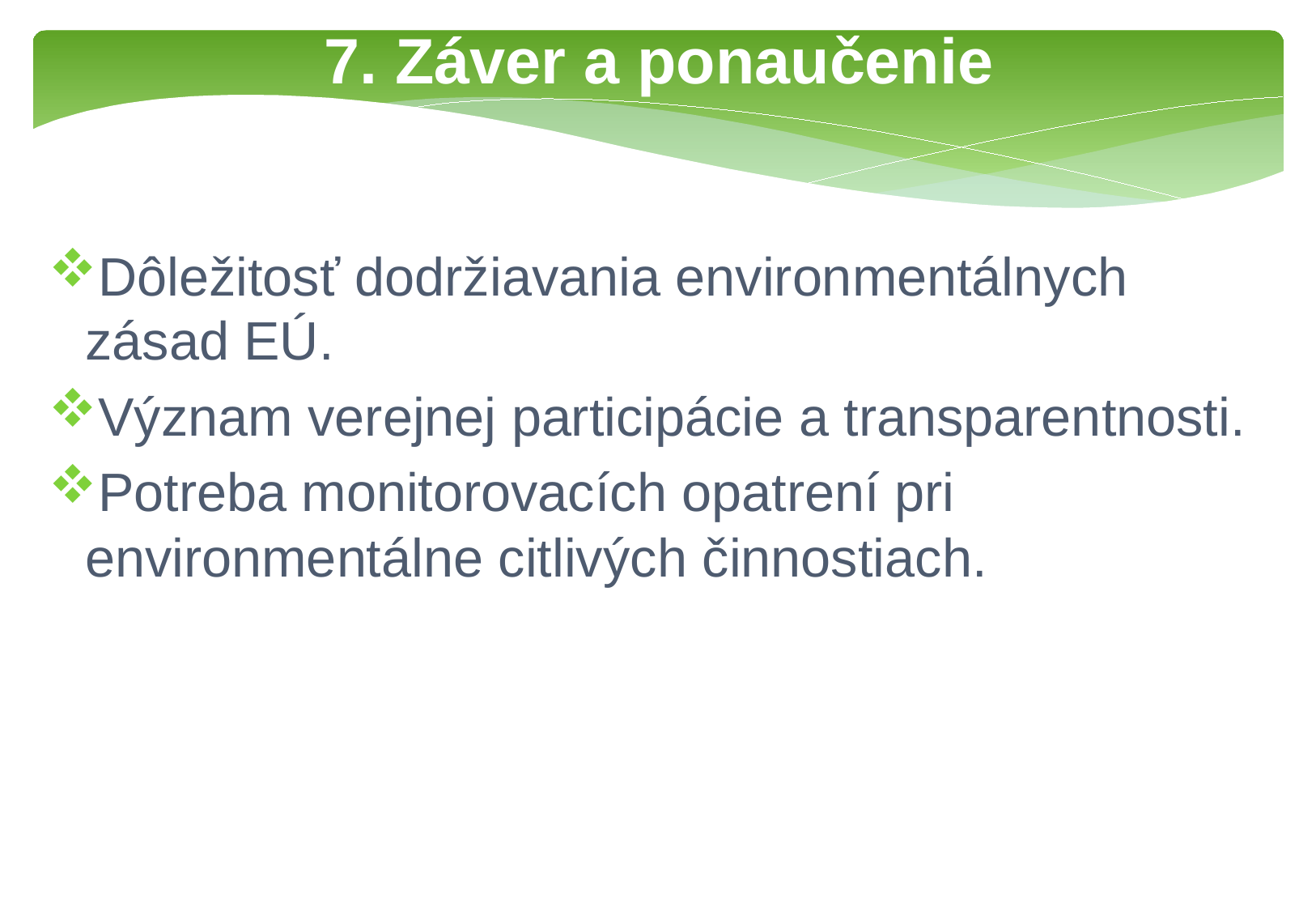

7. Záver a ponaučenie
Dôležitosť dodržiavania environmentálnych zásad EÚ.
Význam verejnej participácie a transparentnosti.
Potreba monitorovacích opatrení pri environmentálne citlivých činnostiach.